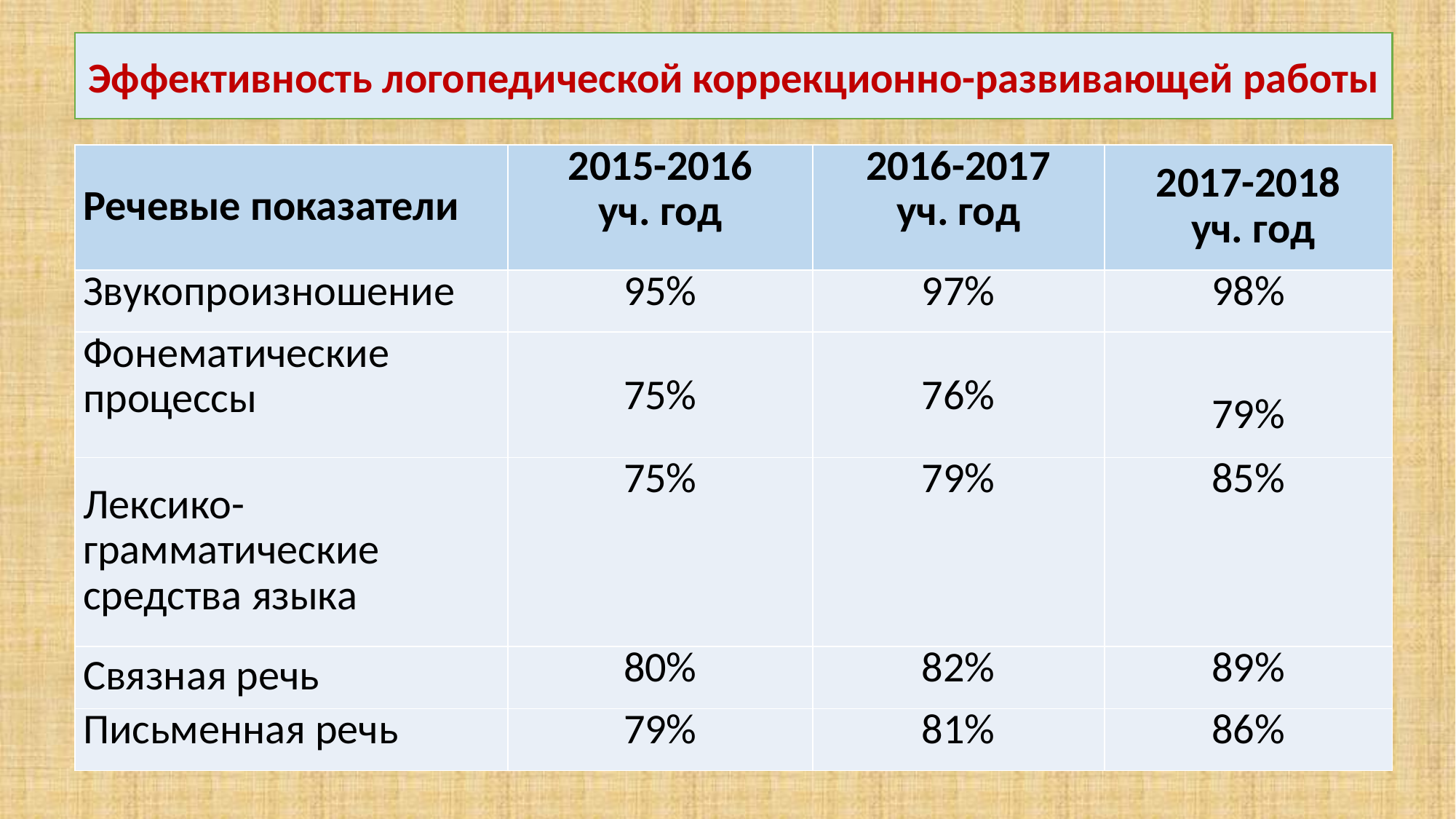

Эффективность логопедической коррекционно-развивающей работы
| Речевые показатели | 2015-2016 уч. год | 2016-2017 уч. год | 2017-2018 уч. год |
| --- | --- | --- | --- |
| Звукопроизношение | 95% | 97% | 98% |
| Фонематические процессы | 75% | 76% | 79% |
| Лексико-грамматические средства языка | 75% | 79% | 85% |
| Связная речь | 80% | 82% | 89% |
| Письменная речь | 79% | 81% | 86% |